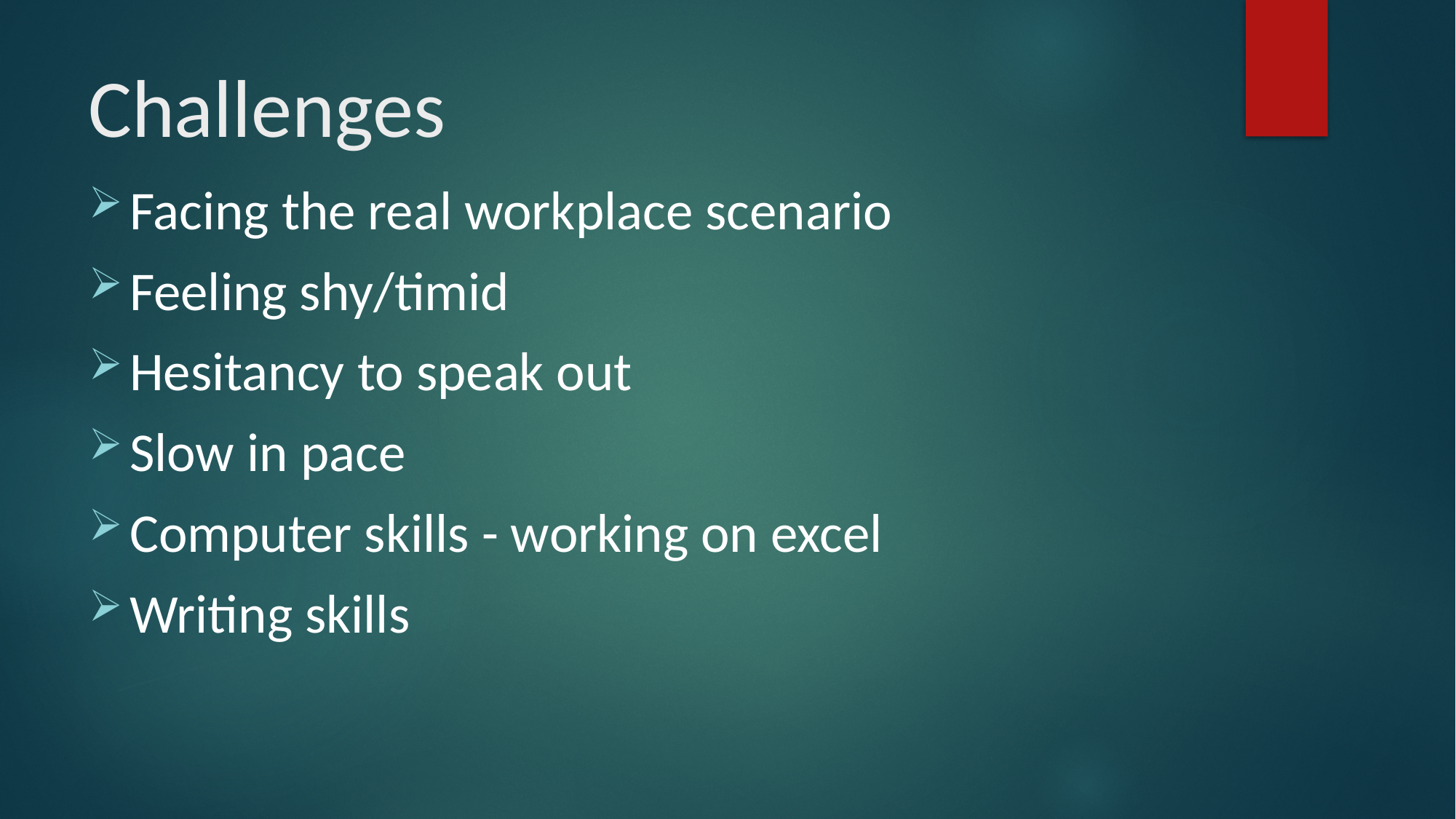

# Challenges
Facing the real workplace scenario
Feeling shy/timid
Hesitancy to speak out
Slow in pace
Computer skills - working on excel
Writing skills